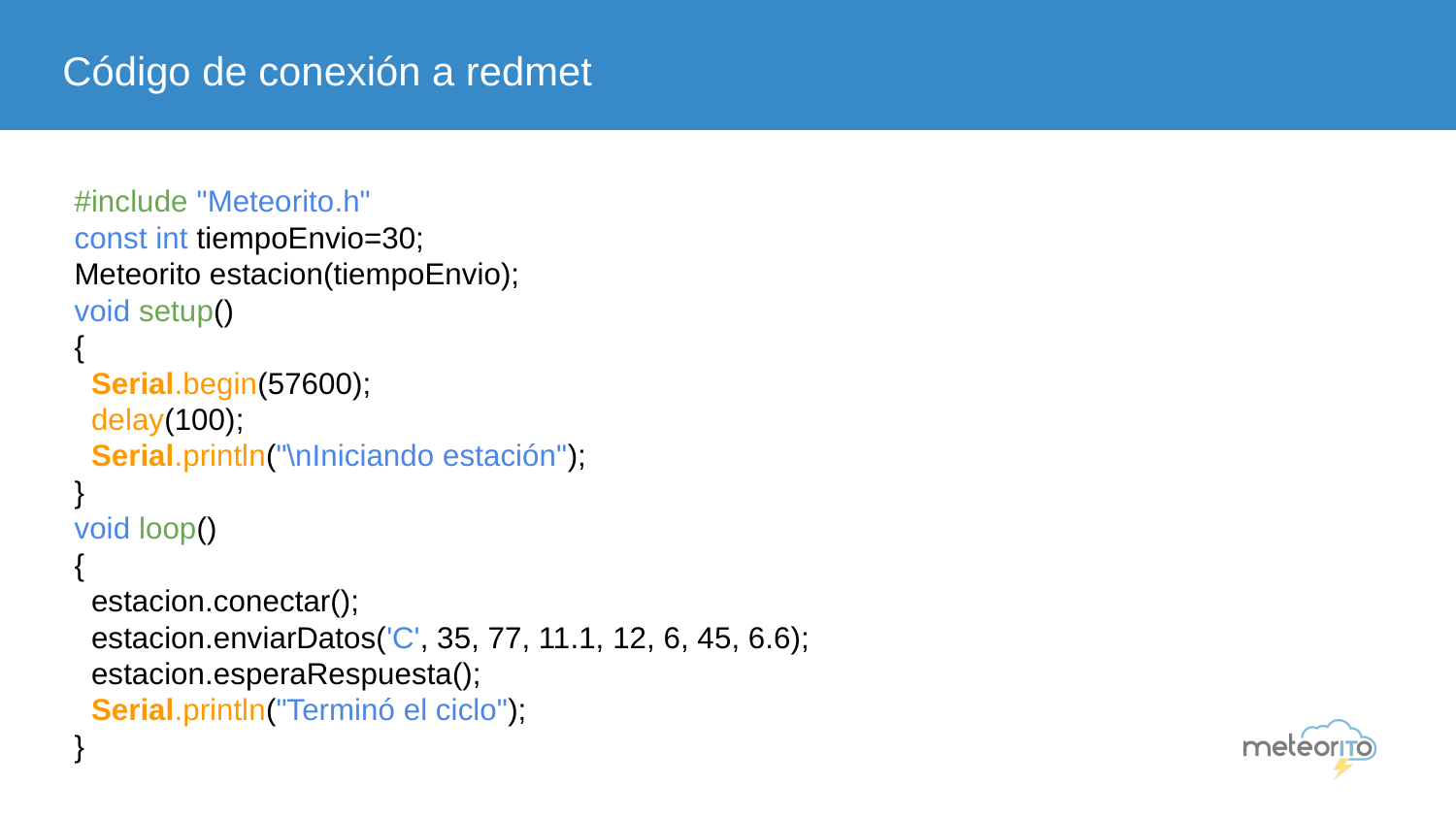

# Código de conexión a redmet
#include "Meteorito.h"
const int tiempoEnvio=30;
Meteorito estacion(tiempoEnvio);
void setup()
{
  Serial.begin(57600);
  delay(100);
  Serial.println("\nIniciando estación");
}
void loop()
{
  estacion.conectar();
  estacion.enviarDatos('C', 35, 77, 11.1, 12, 6, 45, 6.6);
  estacion.esperaRespuesta();
  Serial.println("Terminó el ciclo");
}